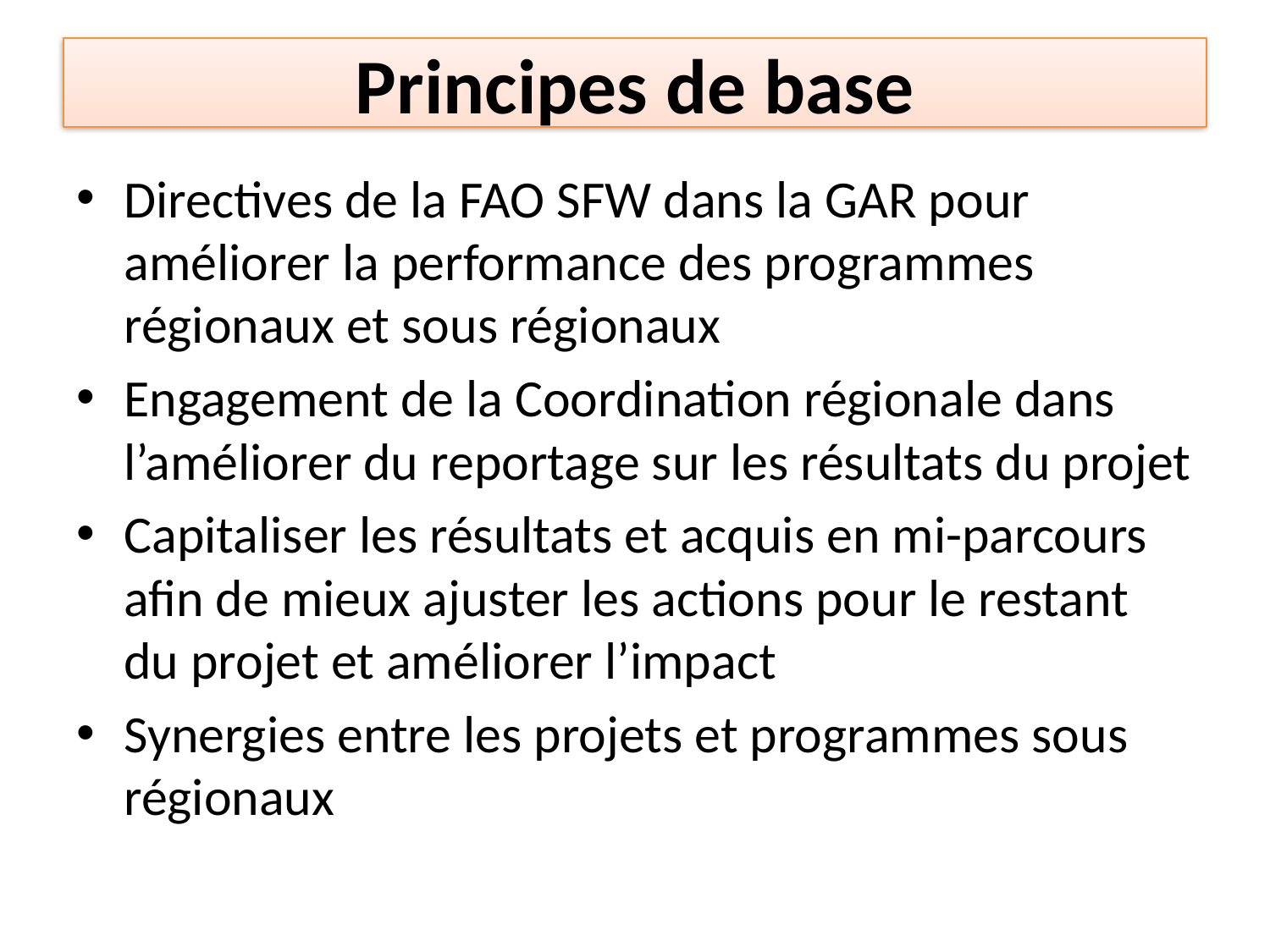

# Principes de base
Directives de la FAO SFW dans la GAR pour améliorer la performance des programmes régionaux et sous régionaux
Engagement de la Coordination régionale dans l’améliorer du reportage sur les résultats du projet
Capitaliser les résultats et acquis en mi-parcours afin de mieux ajuster les actions pour le restant du projet et améliorer l’impact
Synergies entre les projets et programmes sous régionaux